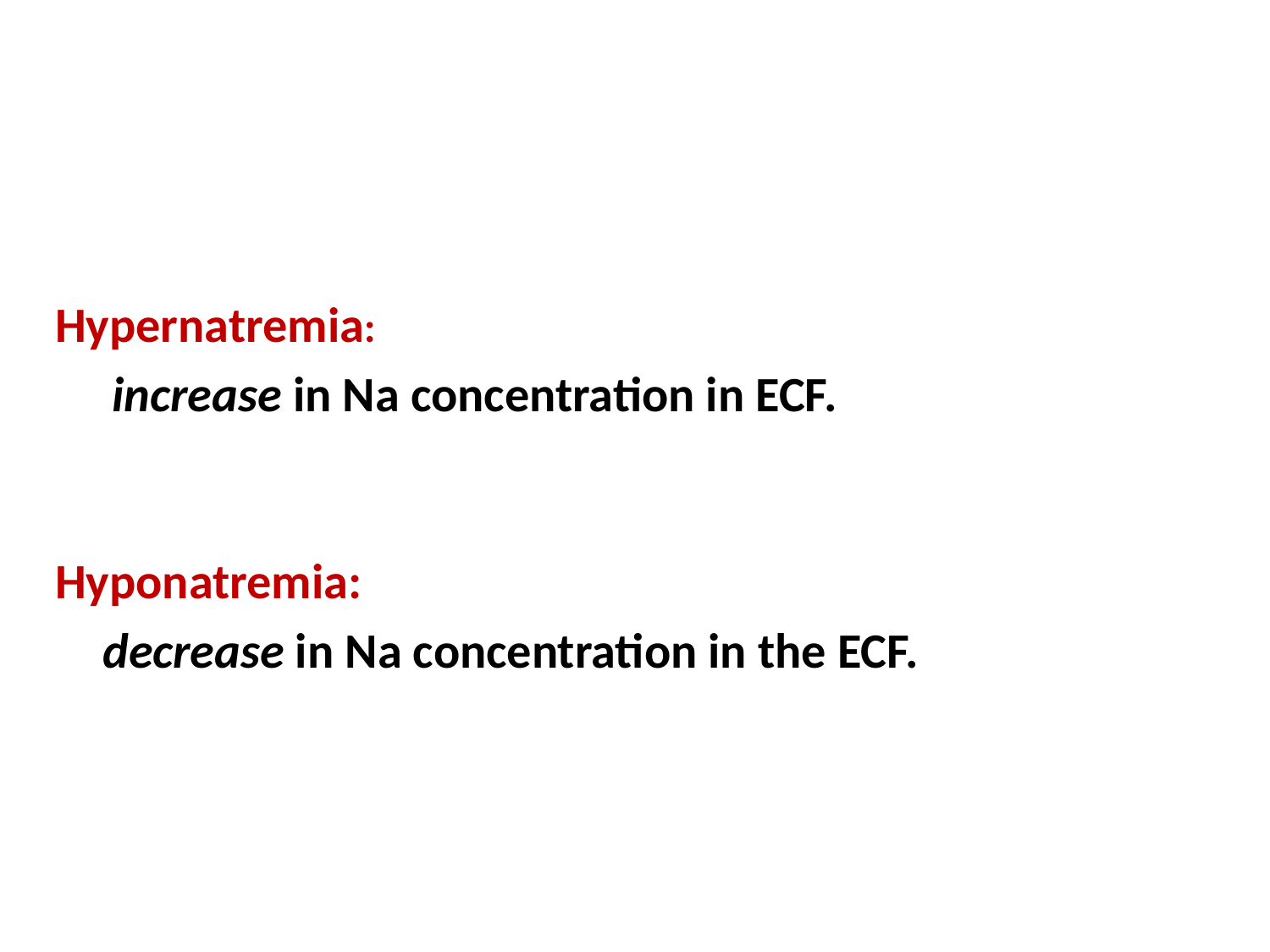

Hypernatremia:
	 increase in Na concentration in ECF.

Hyponatremia:
	decrease in Na concentration in the ECF.